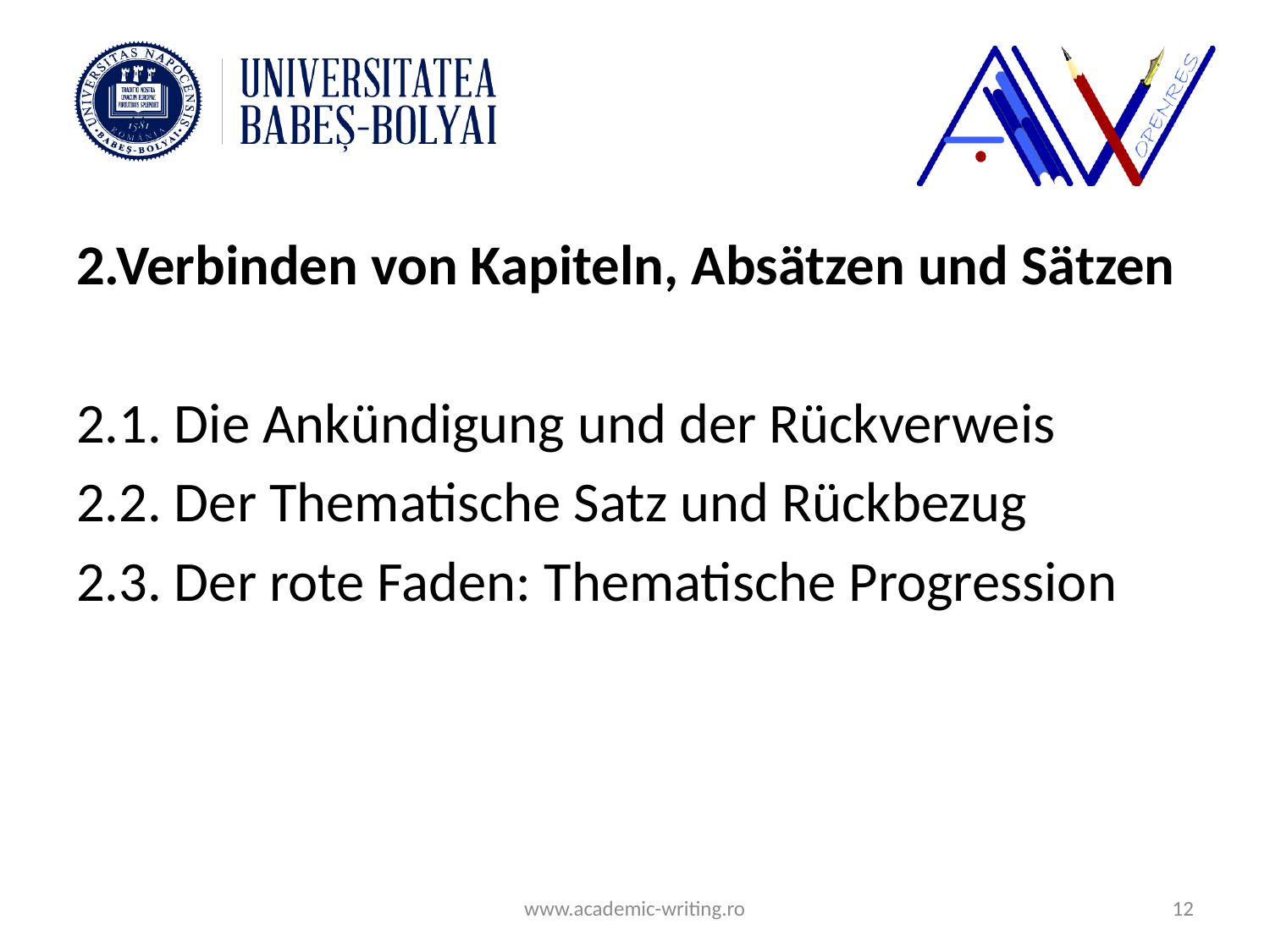

#
2.Verbinden von Kapiteln, Absätzen und Sätzen

2.1. Die Ankündigung und der Rückverweis
2.2. Der Thematische Satz und Rückbezug
2.3. Der rote Faden: Thematische Progression
www.academic-writing.ro
12